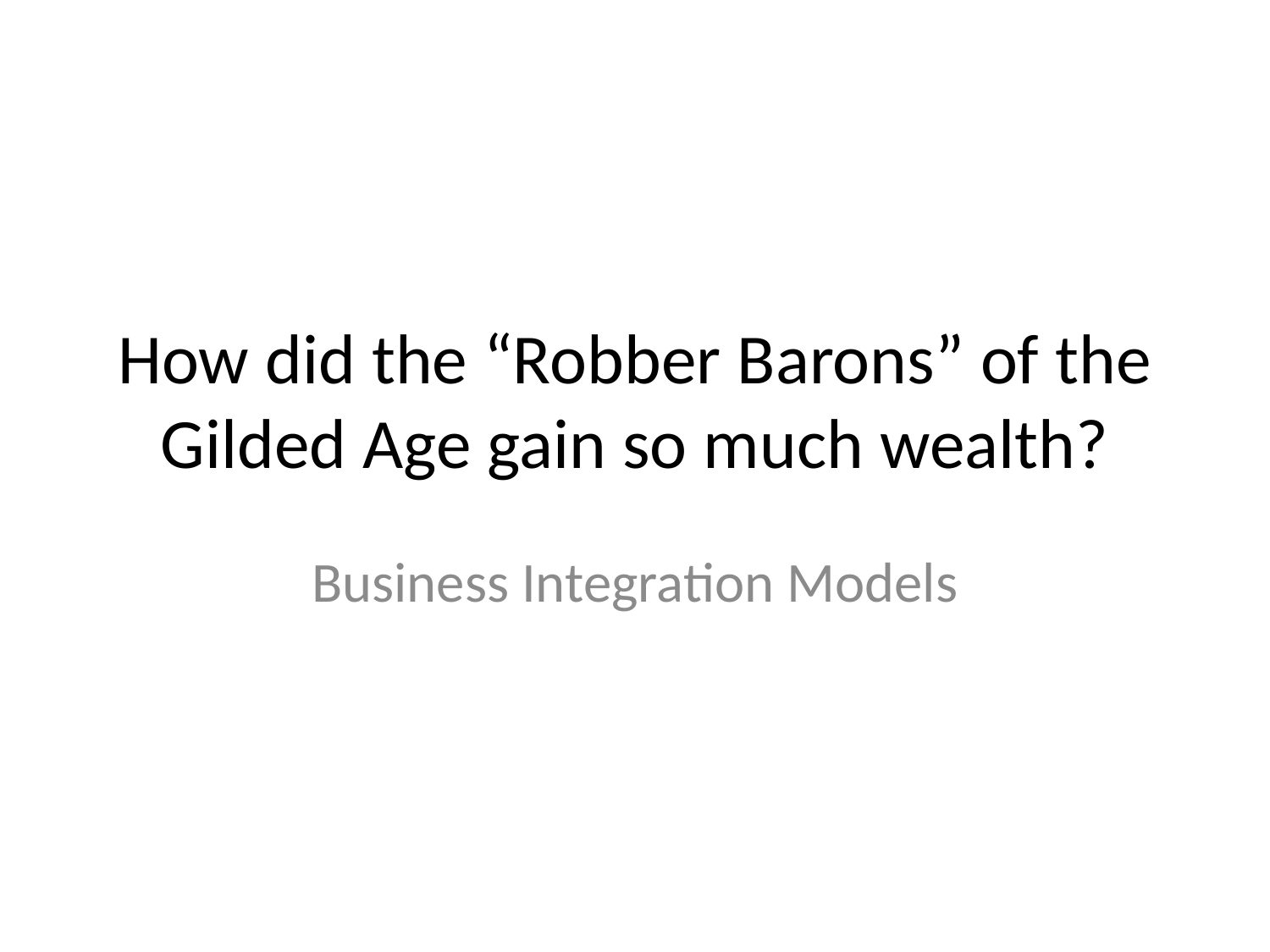

# How did the “Robber Barons” of the Gilded Age gain so much wealth?
Business Integration Models